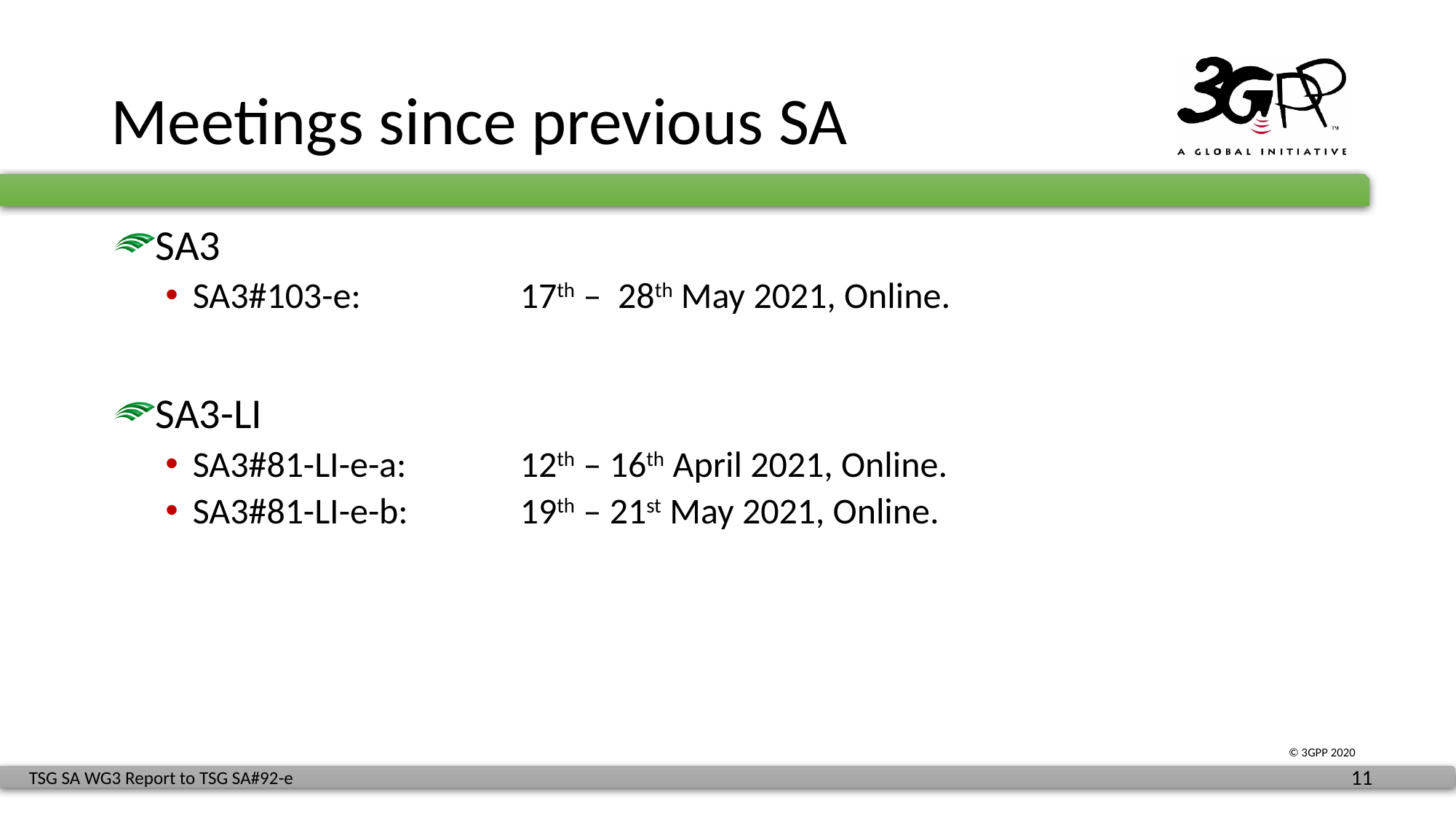

# Meetings since previous SA
SA3
SA3#103-e:		17th –  28th May 2021, Online.

SA3-LI
SA3#81-LI-e-a:		12th – 16th April 2021, Online.
SA3#81-LI-e-b:		19th – 21st May 2021, Online.